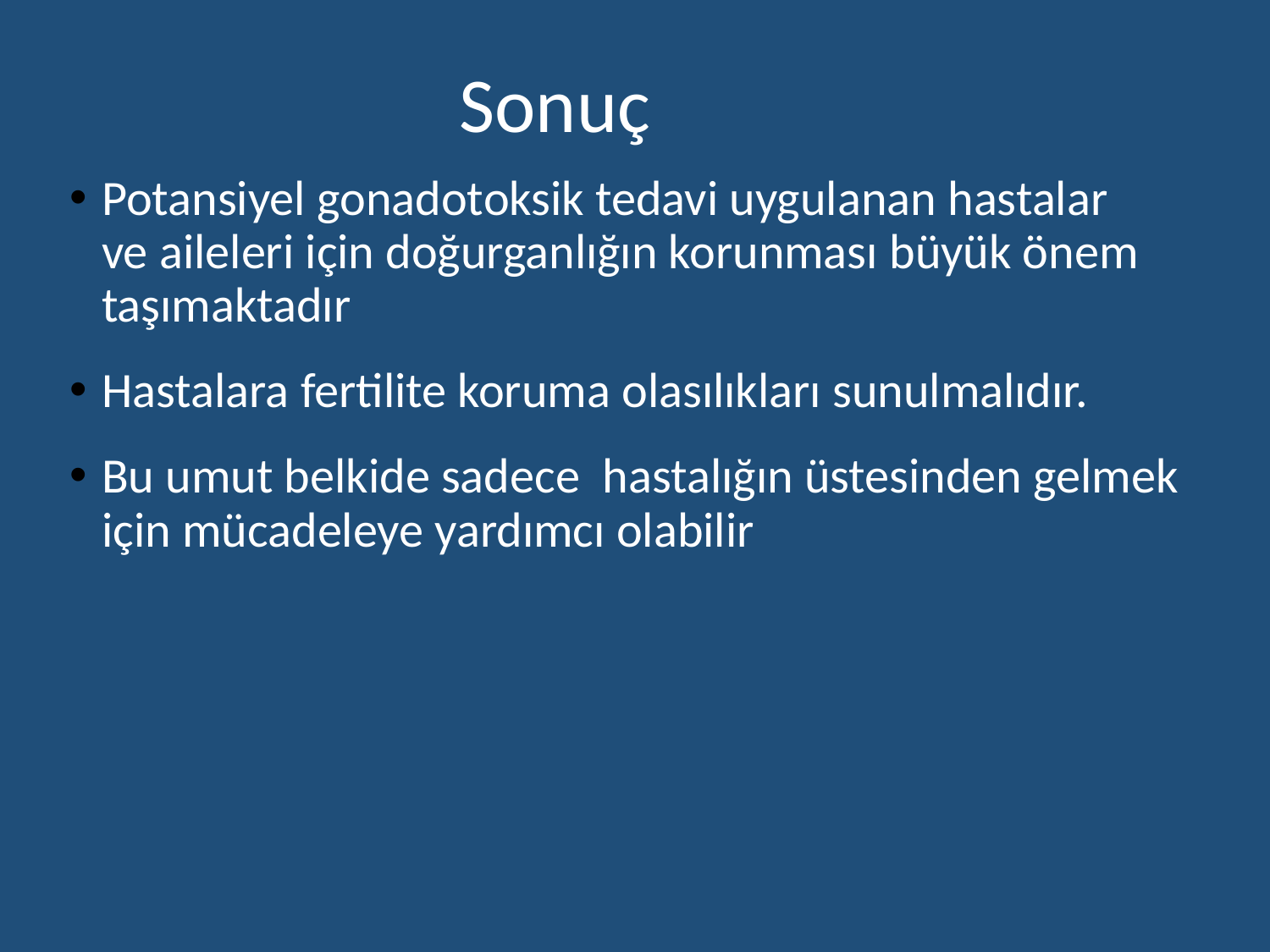

# Sonuç
Potansiyel gonadotoksik tedavi uygulanan hastalar  ve aileleri için doğurganlığın korunması büyük önem taşımaktadır
Hastalara fertilite koruma olasılıkları sunulmalıdır.
Bu umut belkide sadece  hastalığın üstesinden gelmek için mücadeleye yardımcı olabilir